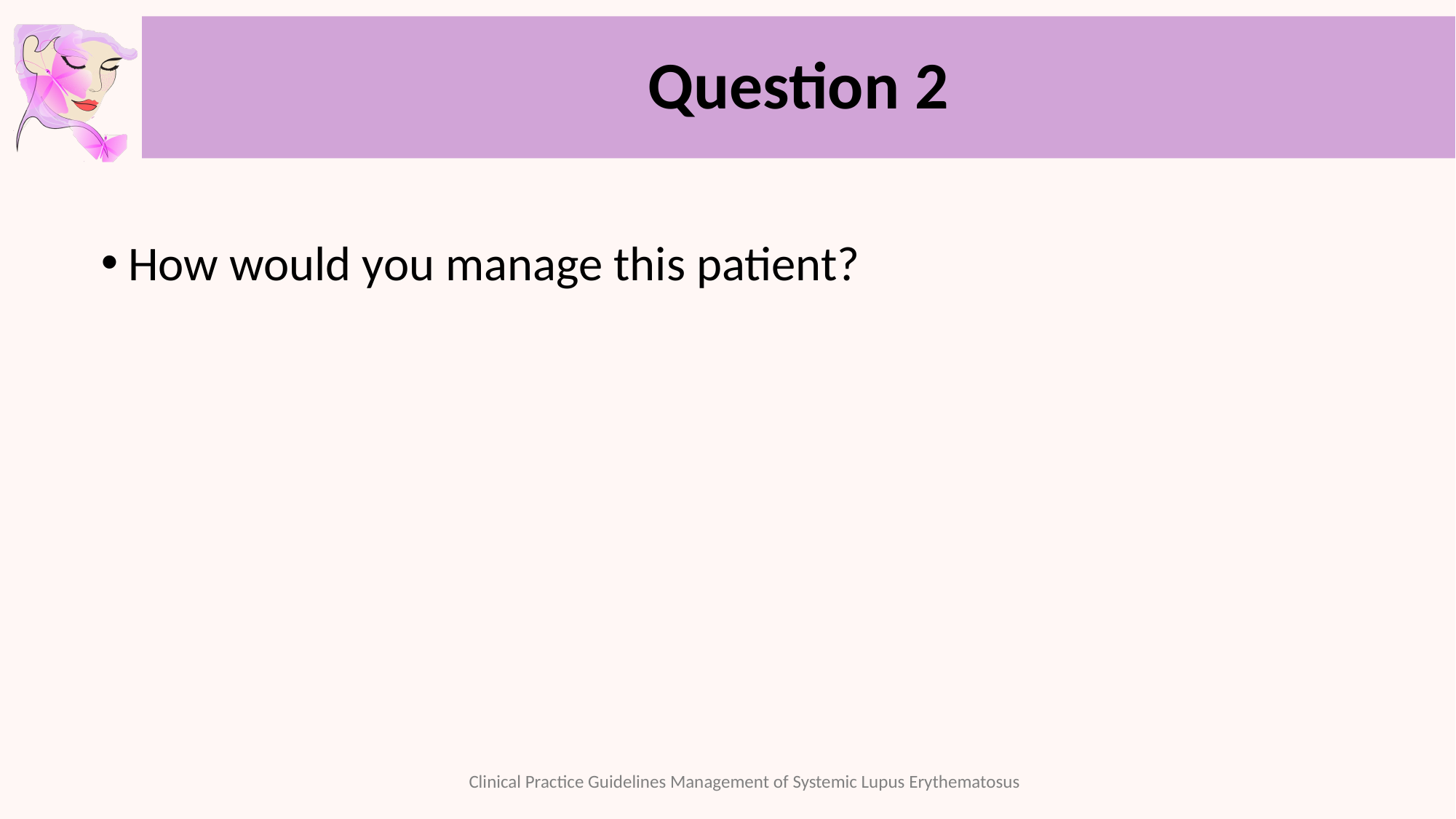

# Question 2
How would you manage this patient?